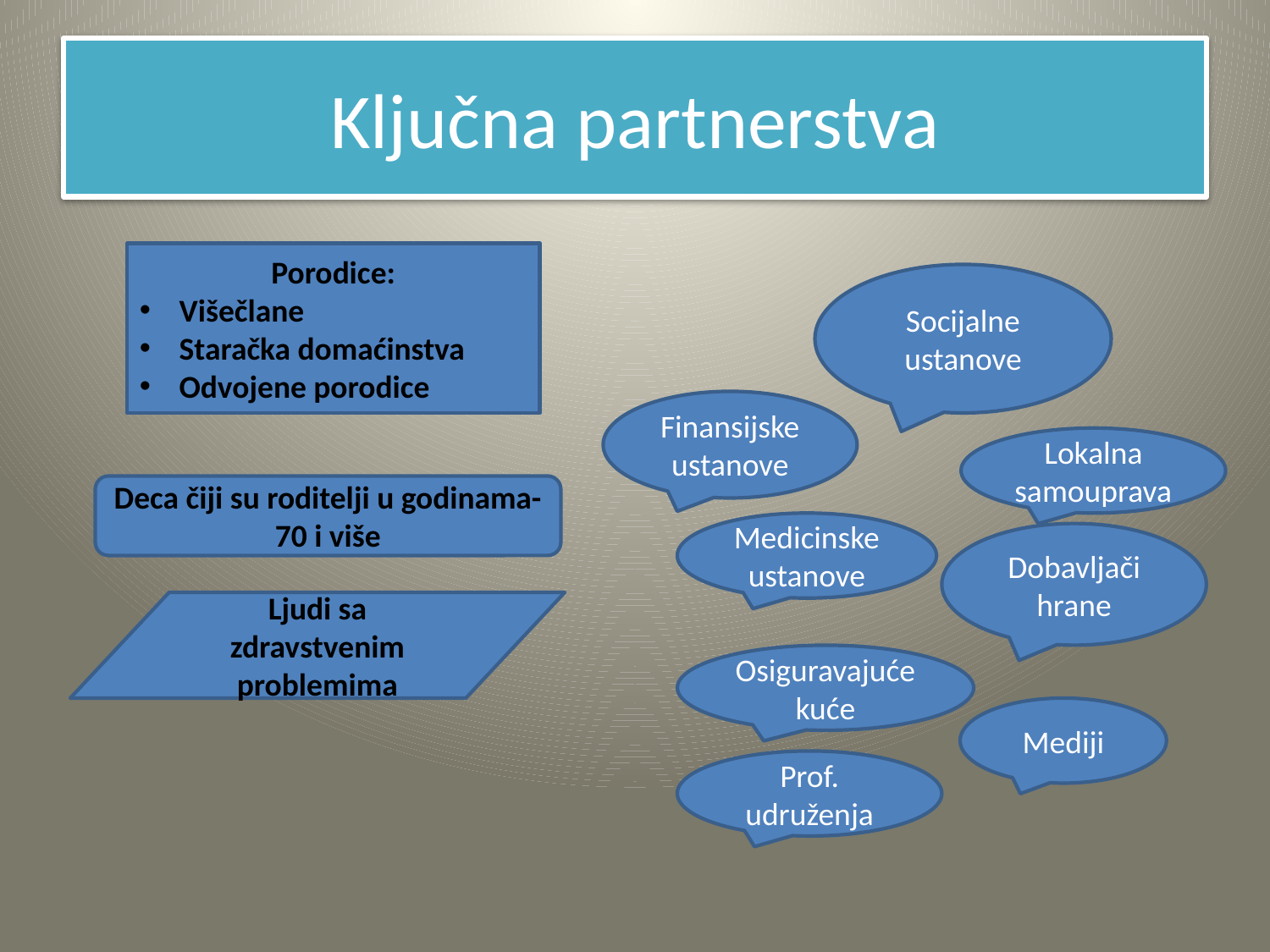

# Ključna partnerstva

Porodice:
Višečlane
Staračka domaćinstva
Odvojene porodice
Socijalne ustanove
Finansijske ustanove
Lokalna samouprava
Deca čiji su roditelji u godinama- 70 i više
Medicinske ustanove
Dobavljači hrane
Ljudi sa zdravstvenim problemima
Osiguravajuće kuće
Mediji
Prof. udruženja